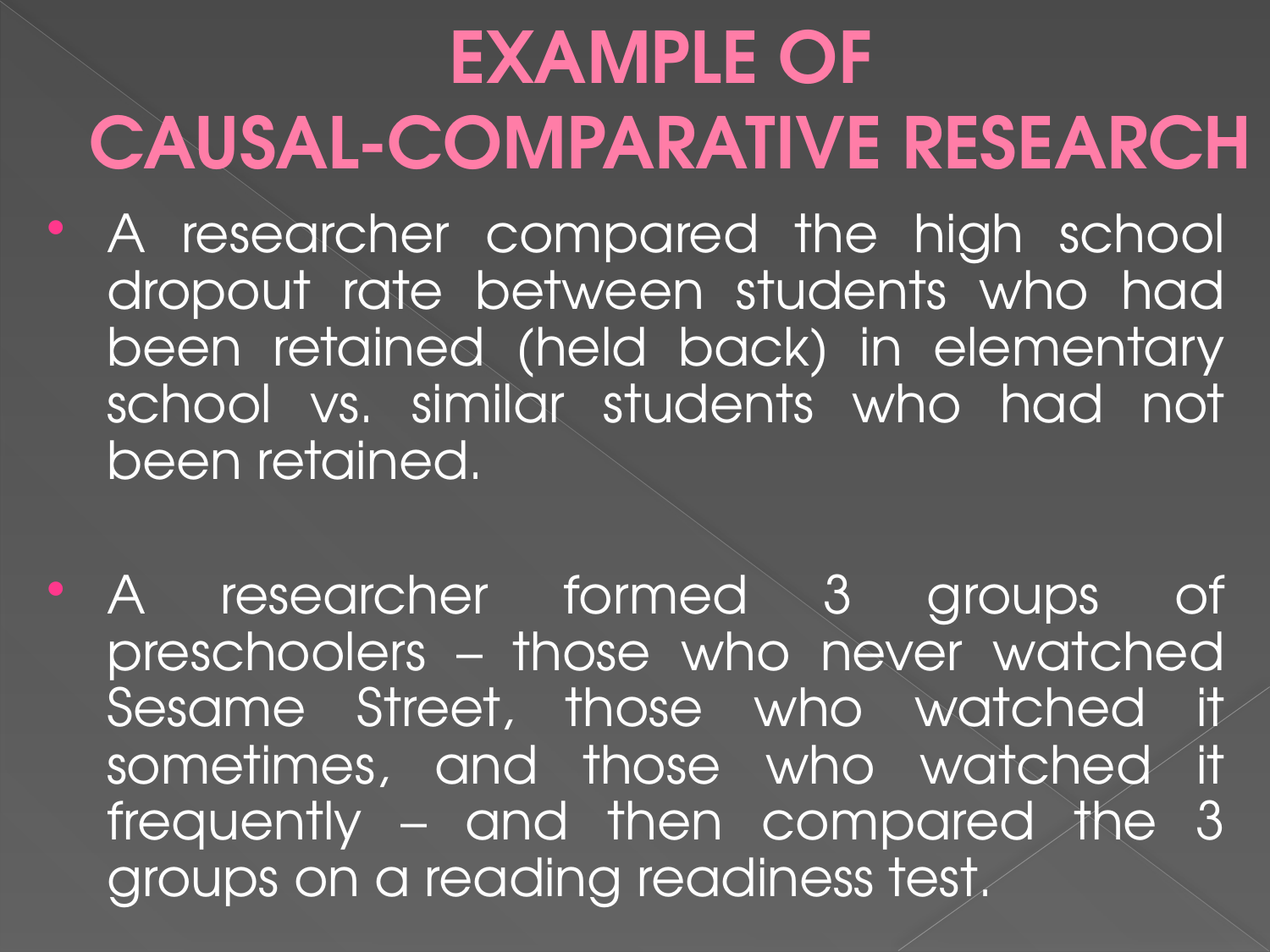

# EXAMPLE OF CAUSAL-COMPARATIVE RESEARCH
A researcher compared the high school dropout rate between students who had been retained (held back) in elementary school vs. similar students who had not been retained.

A researcher formed 3 groups of preschoolers – those who never watched Sesame Street, those who watched it sometimes, and those who watched it frequently – and then compared the 3 groups on a reading readiness test.